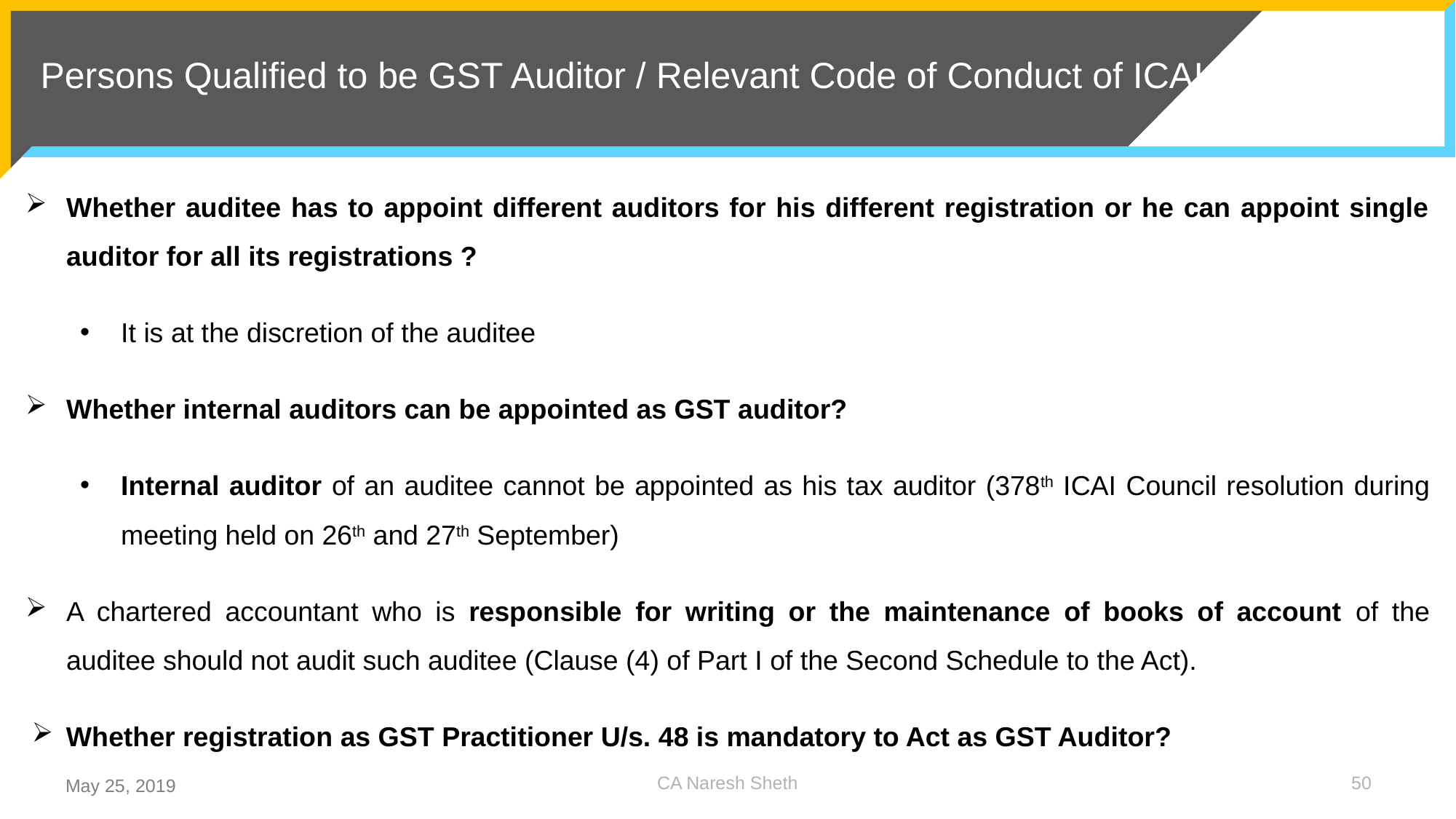

# Persons Qualified to be GST Auditor / Relevant Code of Conduct of ICAI
Whether auditee has to appoint different auditors for his different registration or he can appoint single auditor for all its registrations ?
It is at the discretion of the auditee
Whether internal auditors can be appointed as GST auditor?
Internal auditor of an auditee cannot be appointed as his tax auditor (378th ICAI Council resolution during meeting held on 26th and 27th September)
A chartered accountant who is responsible for writing or the maintenance of books of account of the auditee should not audit such auditee (Clause (4) of Part I of the Second Schedule to the Act).
Whether registration as GST Practitioner U/s. 48 is mandatory to Act as GST Auditor?
CA Naresh Sheth
50
May 25, 2019